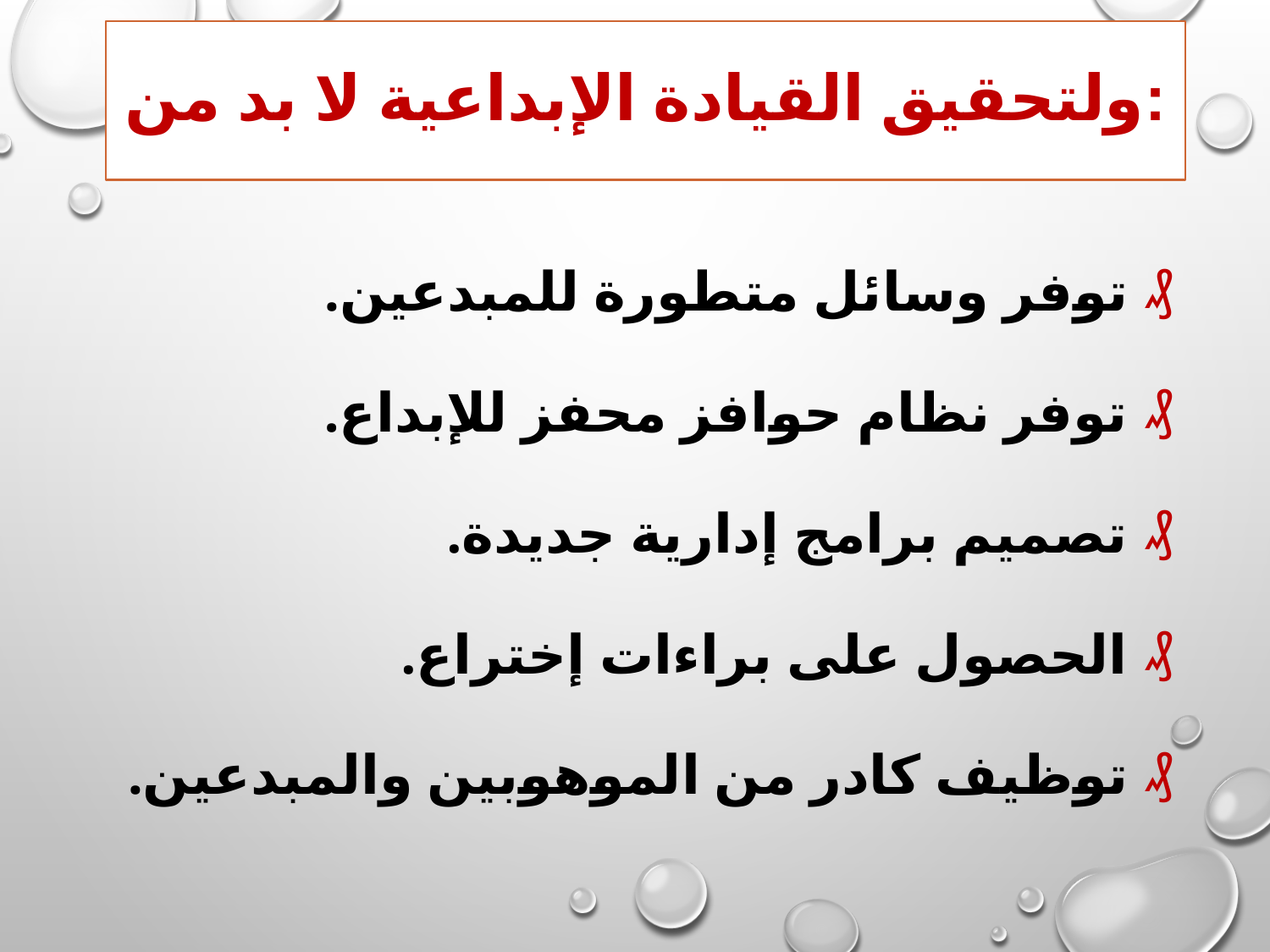

# ولتحقيق القيادة الإبداعية لا بد من:
 توفر وسائل متطورة للمبدعين.
 توفر نظام حوافز محفز للإبداع.
 تصميم برامج إدارية جديدة.
 الحصول على براءات إختراع.
 توظيف كادر من الموهوبين والمبدعين.